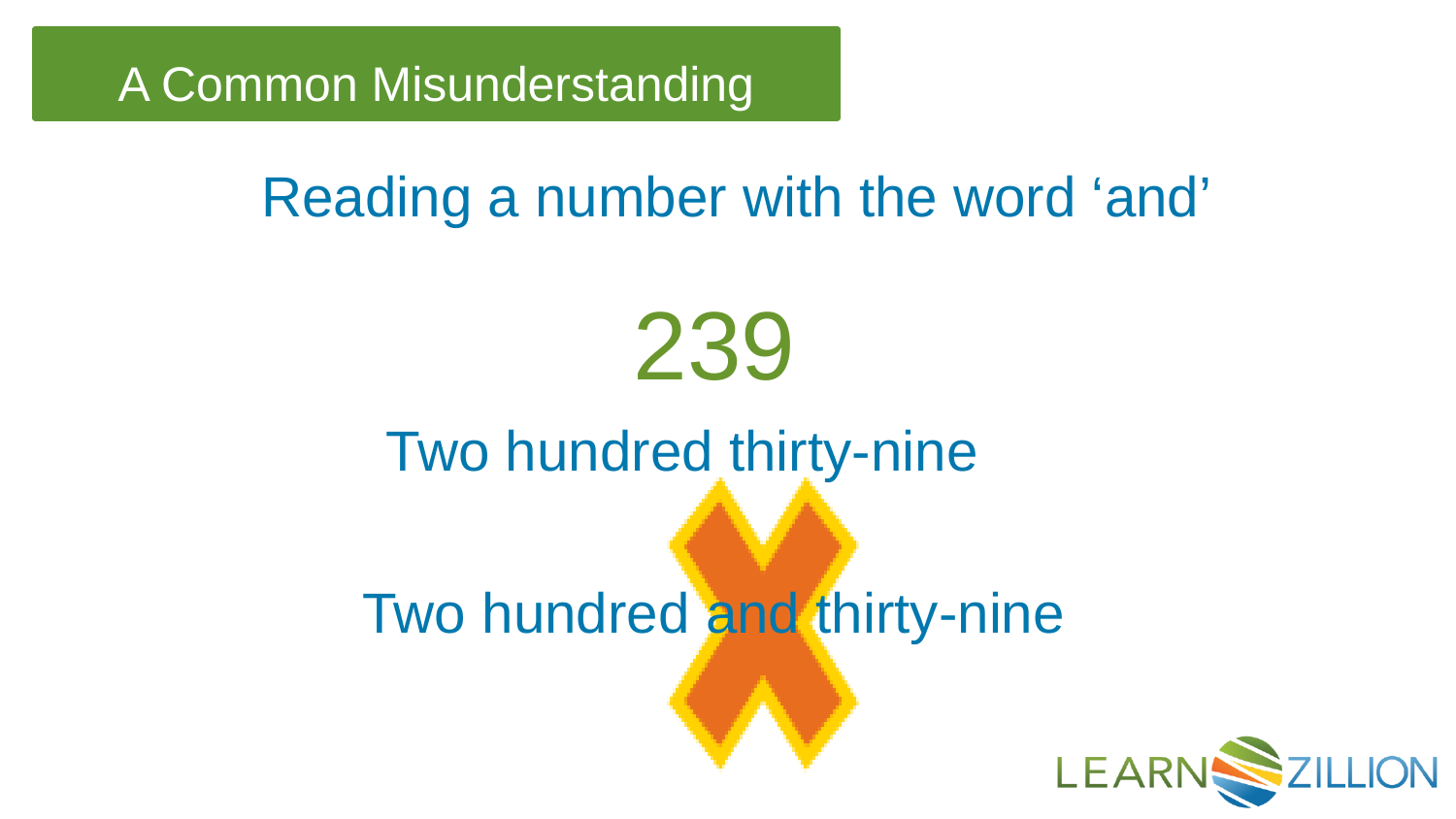

Reading a number with the word ‘and’
239
Two hundred thirty-nine

Two hundred and thirty-nine